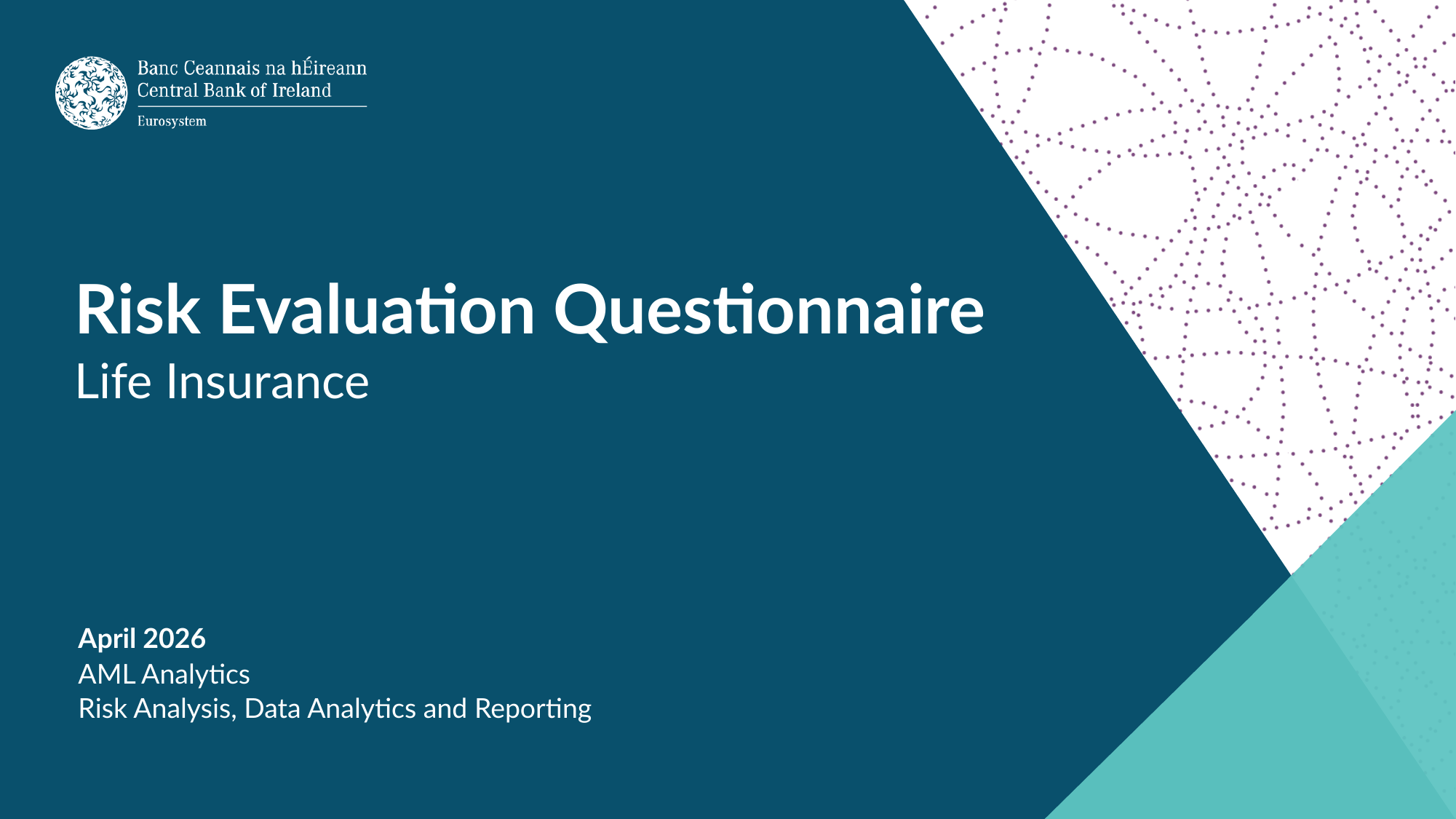

Risk Evaluation Questionnaire
Life Insurance

April 2026
AML Analytics
Risk Analysis, Data Analytics and Reporting